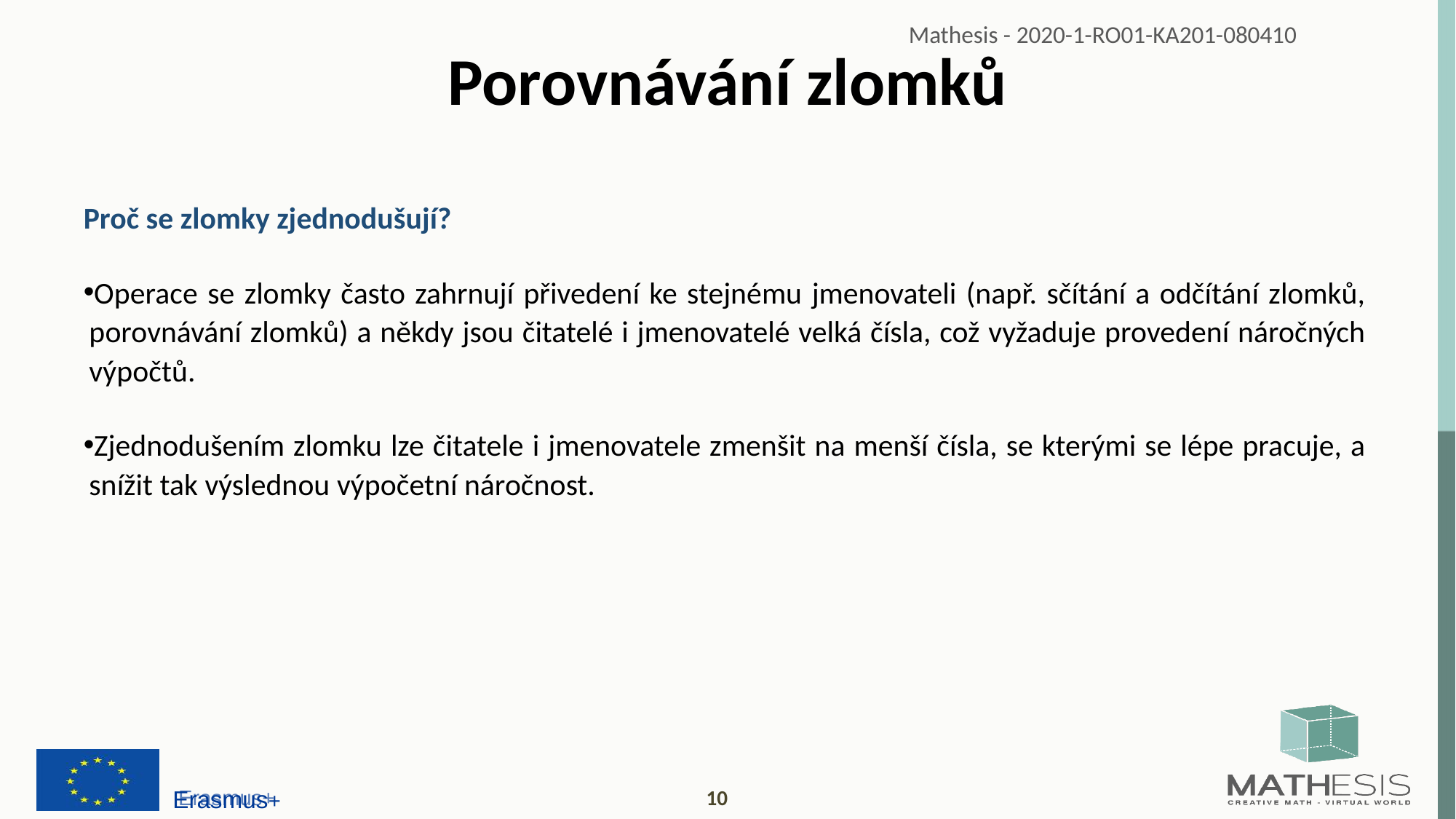

# Porovnávání zlomků
Proč se zlomky zjednodušují?
Operace se zlomky často zahrnují přivedení ke stejnému jmenovateli (např. sčítání a odčítání zlomků, porovnávání zlomků) a někdy jsou čitatelé i jmenovatelé velká čísla, což vyžaduje provedení náročných výpočtů.
Zjednodušením zlomku lze čitatele i jmenovatele zmenšit na menší čísla, se kterými se lépe pracuje, a snížit tak výslednou výpočetní náročnost.